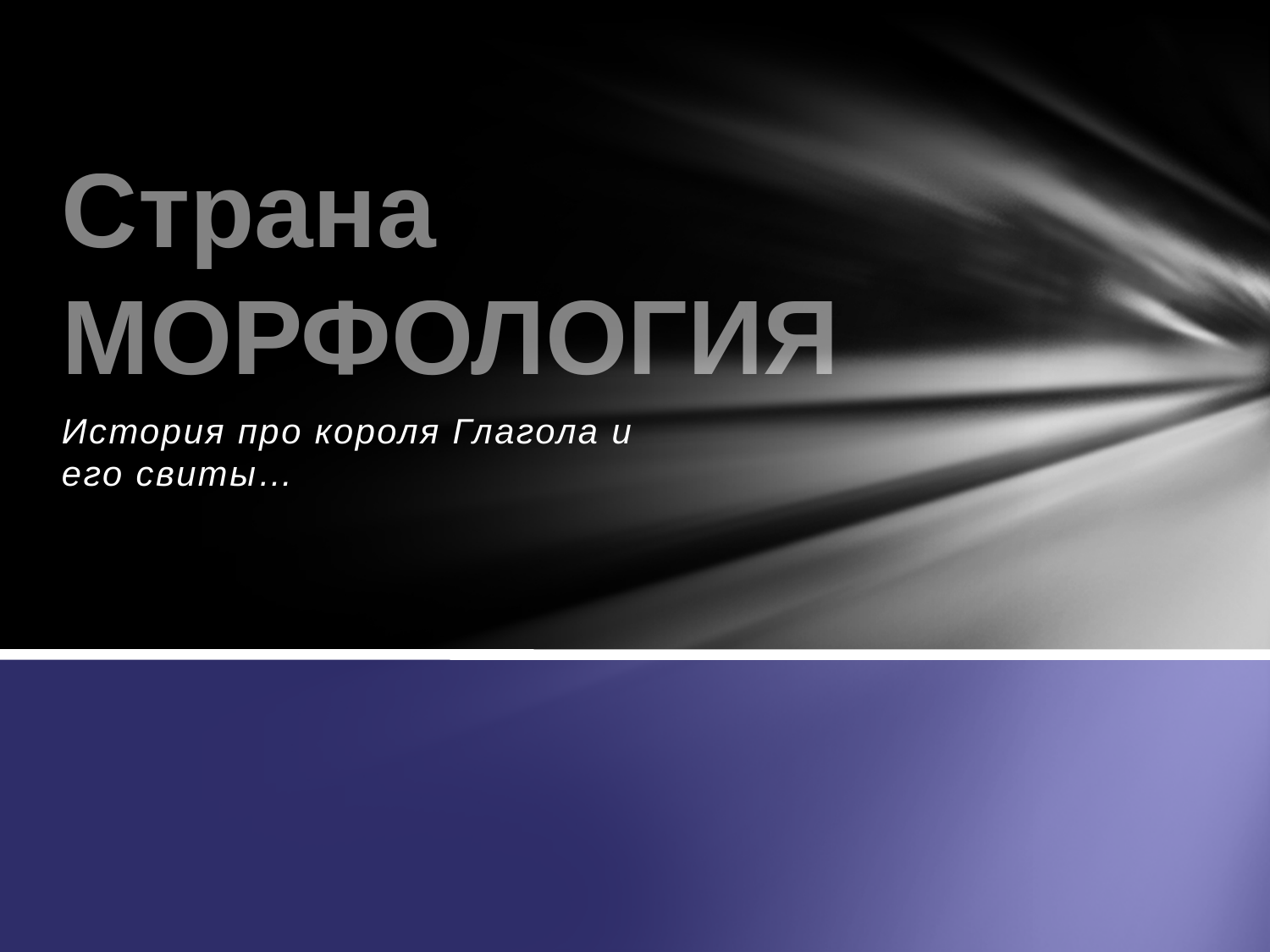

# Страна МОРФОЛОГИЯ
История про короля Глагола и его свиты…